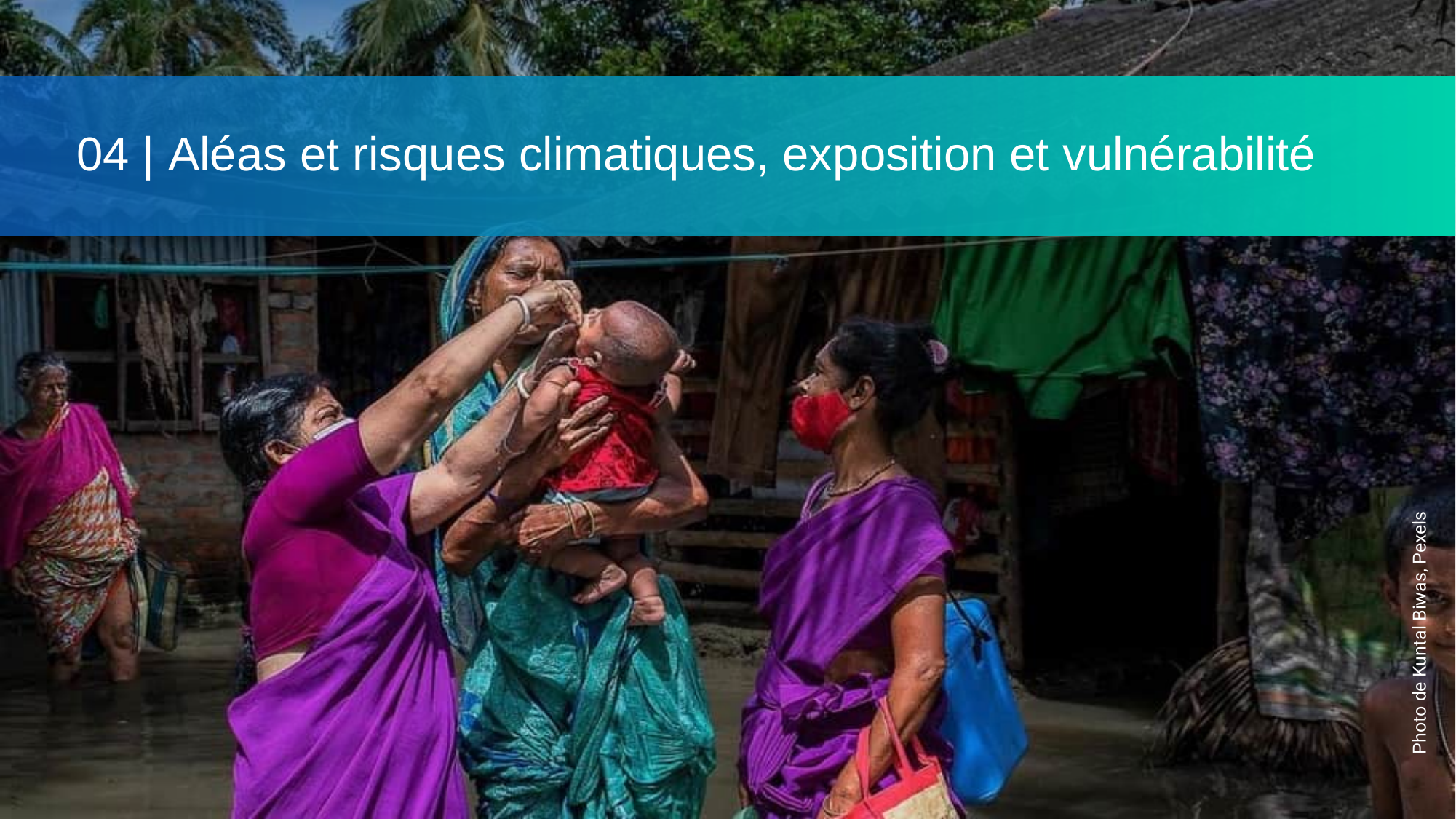

04 | Aléas et risques climatiques, exposition et vulnérabilité
Photo de Kuntal Biwas, Pexels